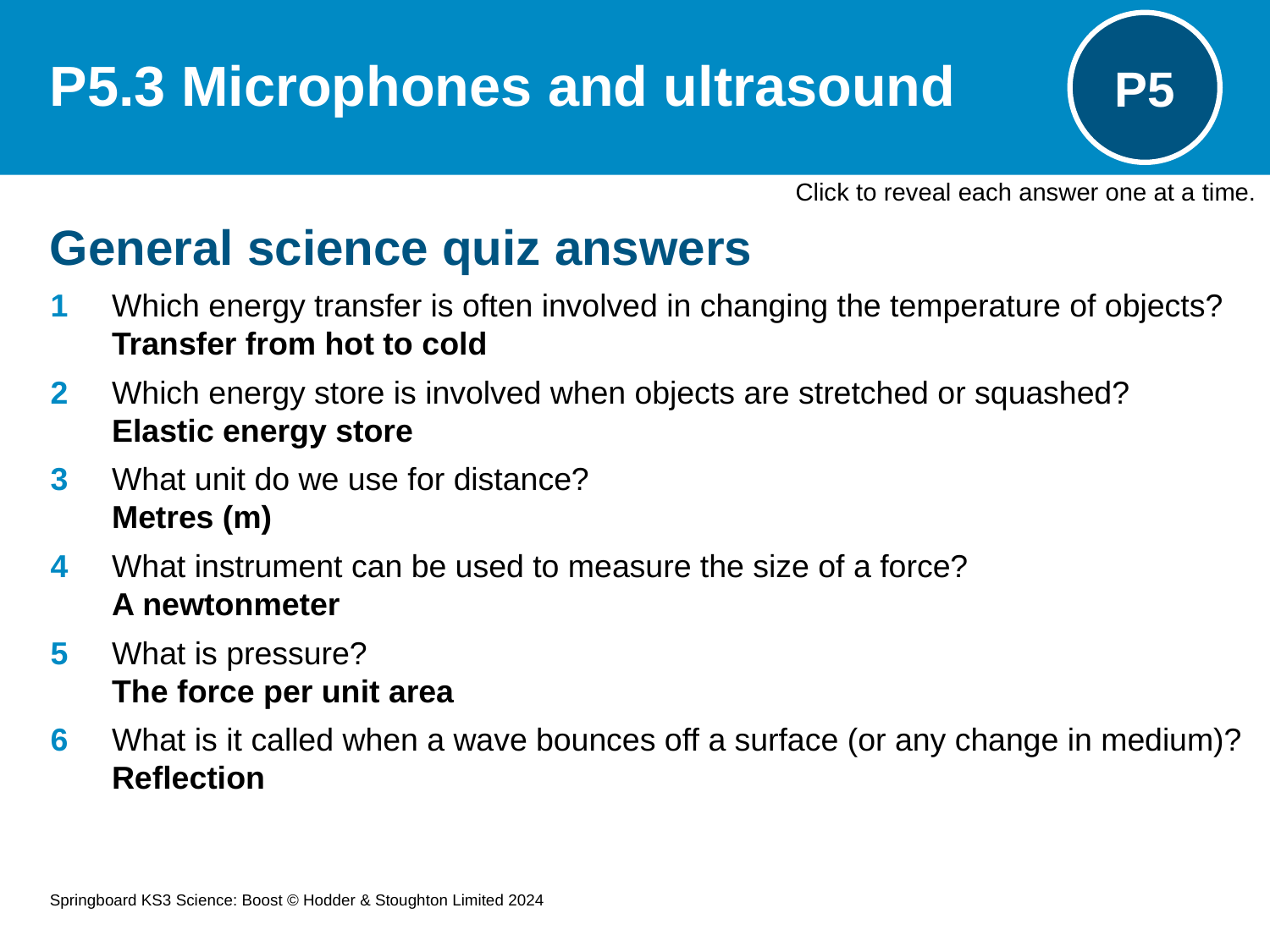

# P5.3 Microphones and ultrasound
P5
Click to reveal each answer one at a time.
General science quiz answers
1	Which energy transfer is often involved in changing the temperature of objects?
Transfer from hot to cold
2	Which energy store is involved when objects are stretched or squashed?
Elastic energy store
3	What unit do we use for distance?
Metres (m)
4	What instrument can be used to measure the size of a force?
A newtonmeter
5	What is pressure?
The force per unit area
6	What is it called when a wave bounces off a surface (or any change in medium)?
Reflection
Springboard KS3 Science: Boost © Hodder & Stoughton Limited 2024